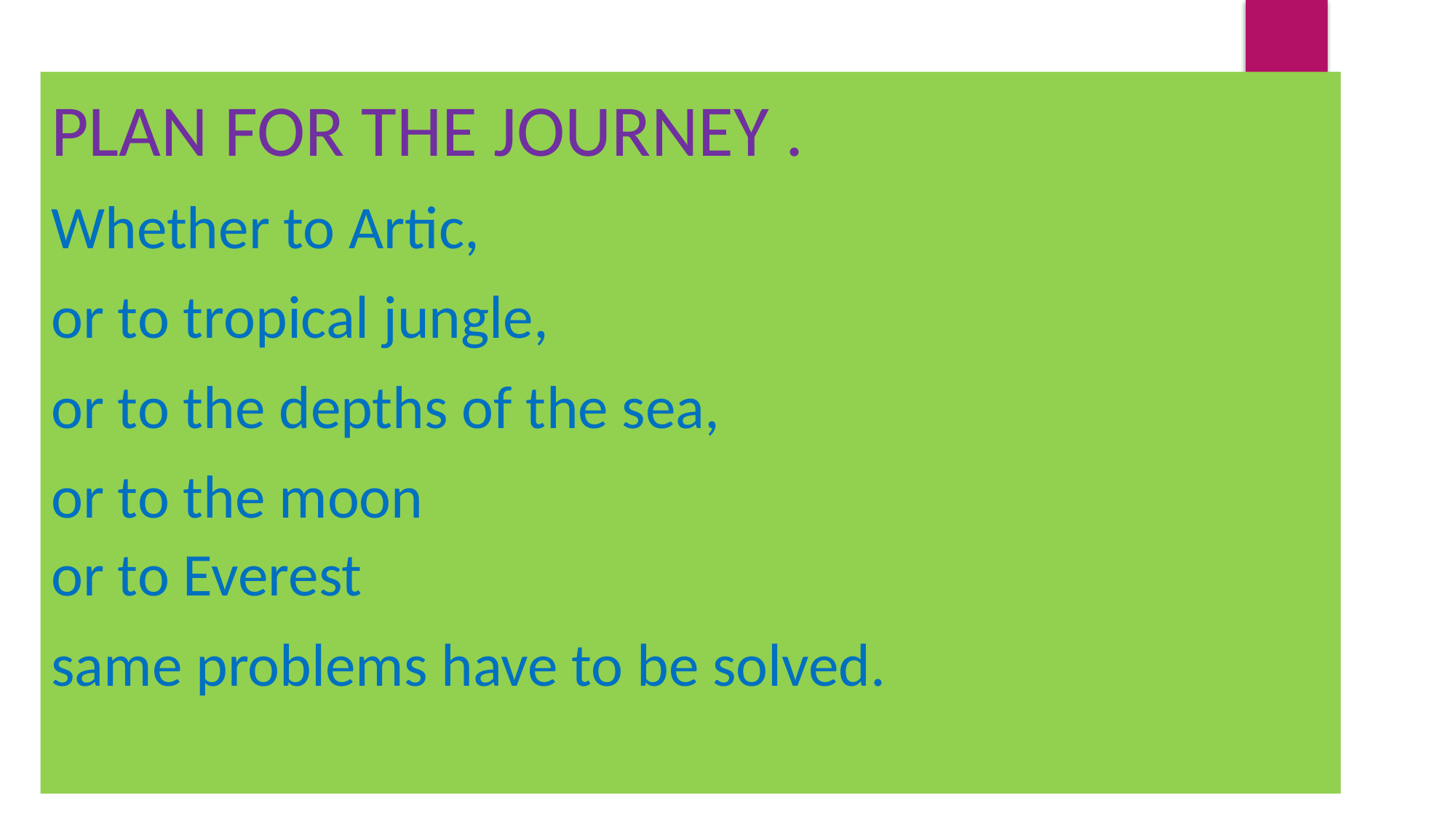

PLAN FOR THE JOURNEY .
Whether to Artic,
or to tropical jungle,
or to the depths of the sea,
or to the moon                                                                or to Everest
same problems have to be solved.